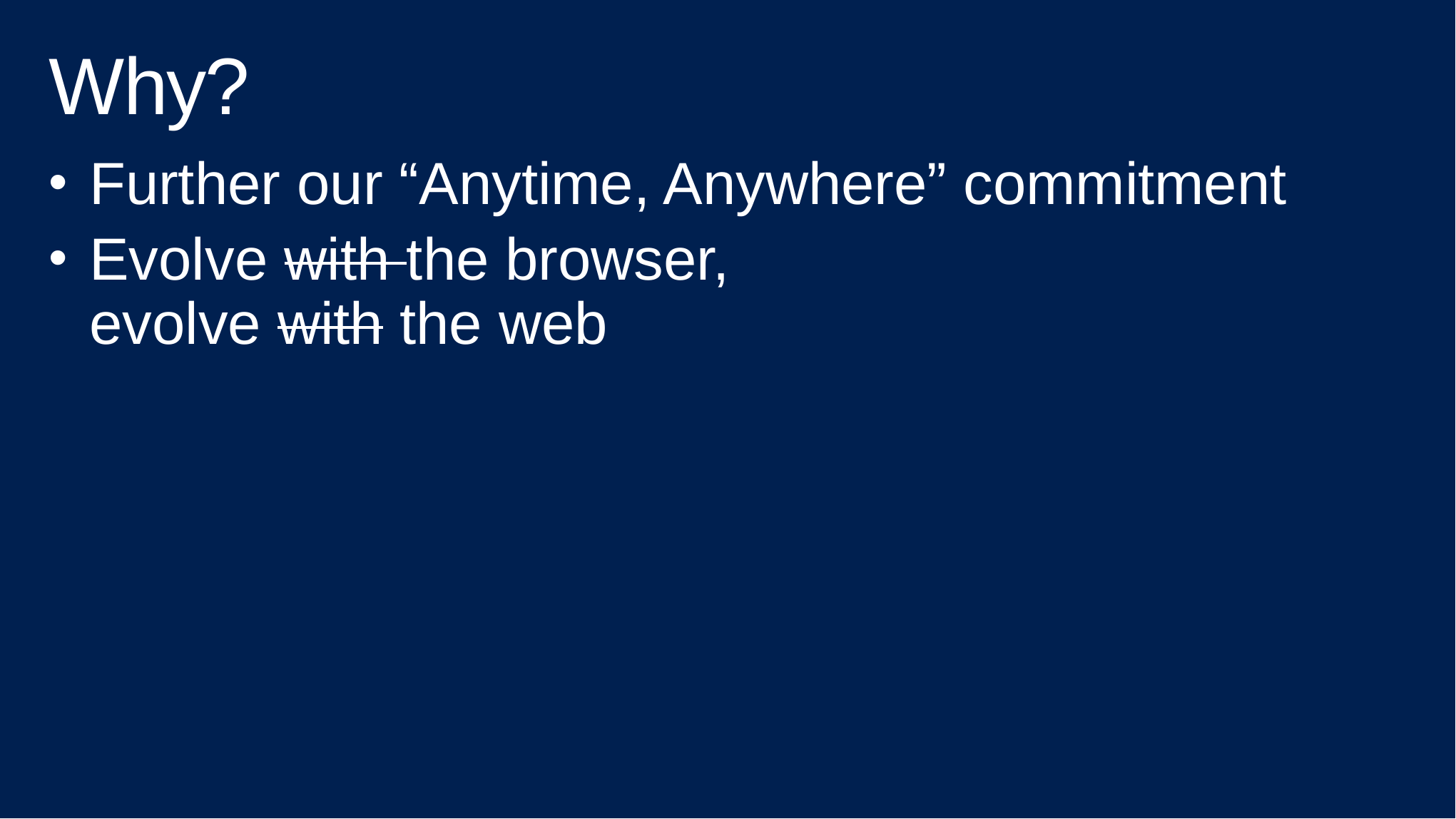

# Why?
Further our “Anytime, Anywhere” commitment
Evolve with the browser,
evolve with the web